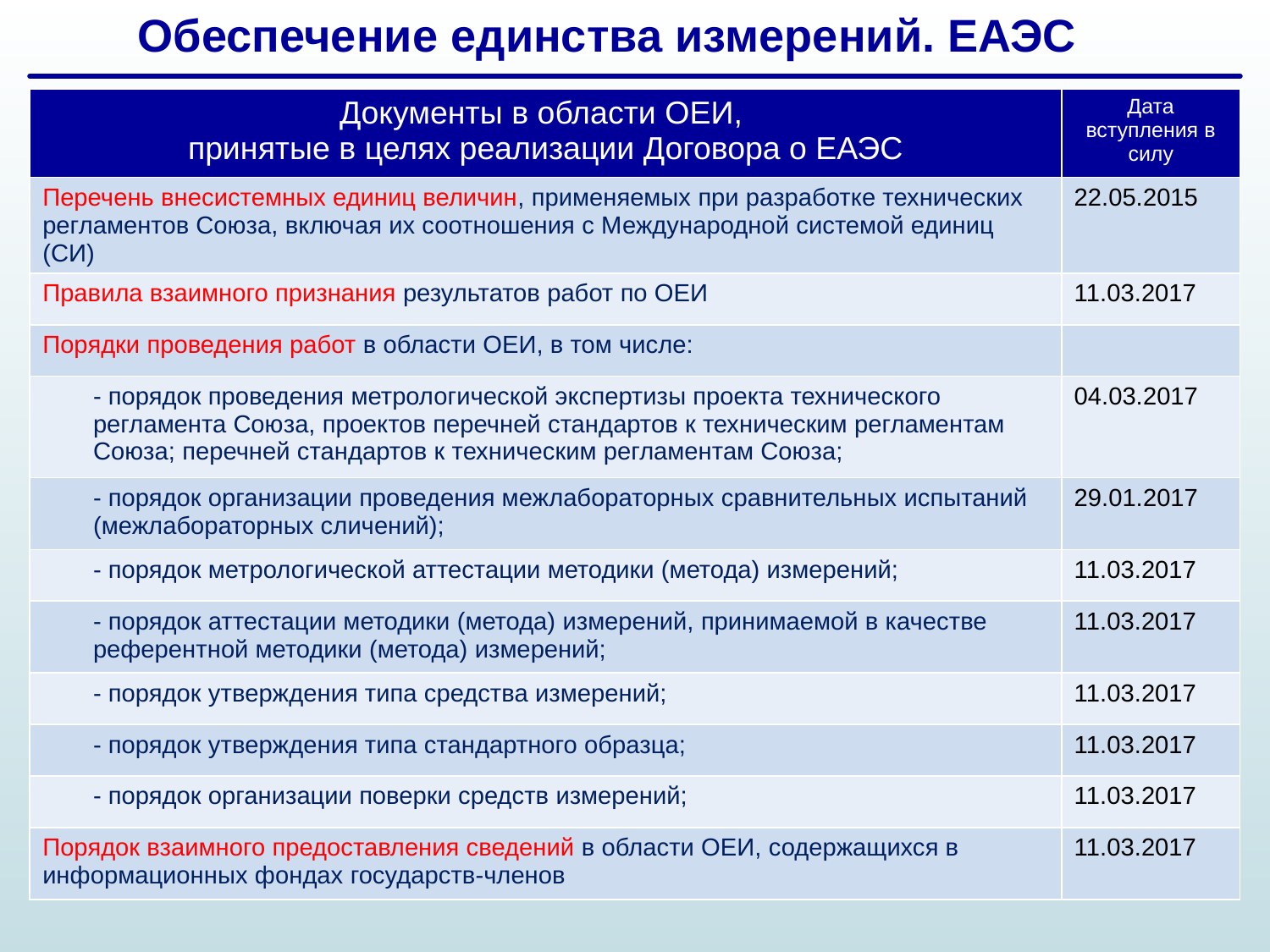

Обеспечение единства измерений. ЕАЭС
| Документы в области ОЕИ, принятые в целях реализации Договора о ЕАЭС | Дата вступления в силу |
| --- | --- |
| Перечень внесистемных единиц величин, применяемых при разработке технических регламентов Союза, включая их соотношения с Международной системой единиц (СИ) | 22.05.2015 |
| Правила взаимного признания результатов работ по ОЕИ | 11.03.2017 |
| Порядки проведения работ в области ОЕИ, в том числе: |  |
| - порядок проведения метрологической экспертизы проекта технического регламента Союза, проектов перечней стандартов к техническим регламентам Союза; перечней стандартов к техническим регламентам Союза; | 04.03.2017 |
| - порядок организации проведения межлабораторных сравнительных испытаний (межлабораторных сличений); | 29.01.2017 |
| - порядок метрологической аттестации методики (метода) измерений; | 11.03.2017 |
| - порядок аттестации методики (метода) измерений, принимаемой в качестве референтной методики (метода) измерений; | 11.03.2017 |
| - порядок утверждения типа средства измерений; | 11.03.2017 |
| - порядок утверждения типа стандартного образца; | 11.03.2017 |
| - порядок организации поверки средств измерений; | 11.03.2017 |
| Порядок взаимного предоставления сведений в области ОЕИ, содержащихся в информационных фондах государств-членов | 11.03.2017 |